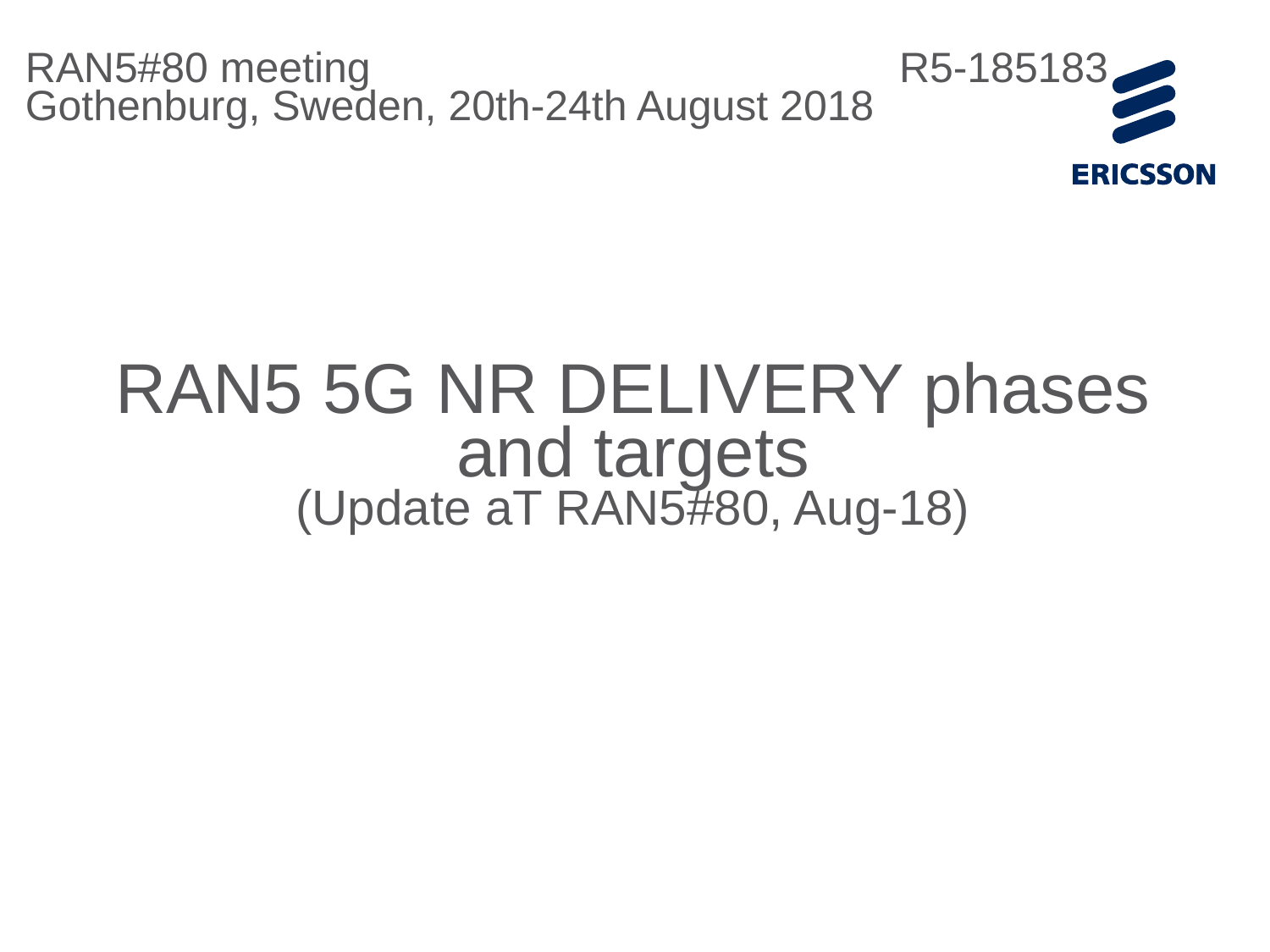

RAN5#80 meeting 		                               R5-185183
Gothenburg, Sweden, 20th-24th August 2018

# RAN5 5G NR DELIVERY phases and targets (Update aT RAN5#80, Aug-18)